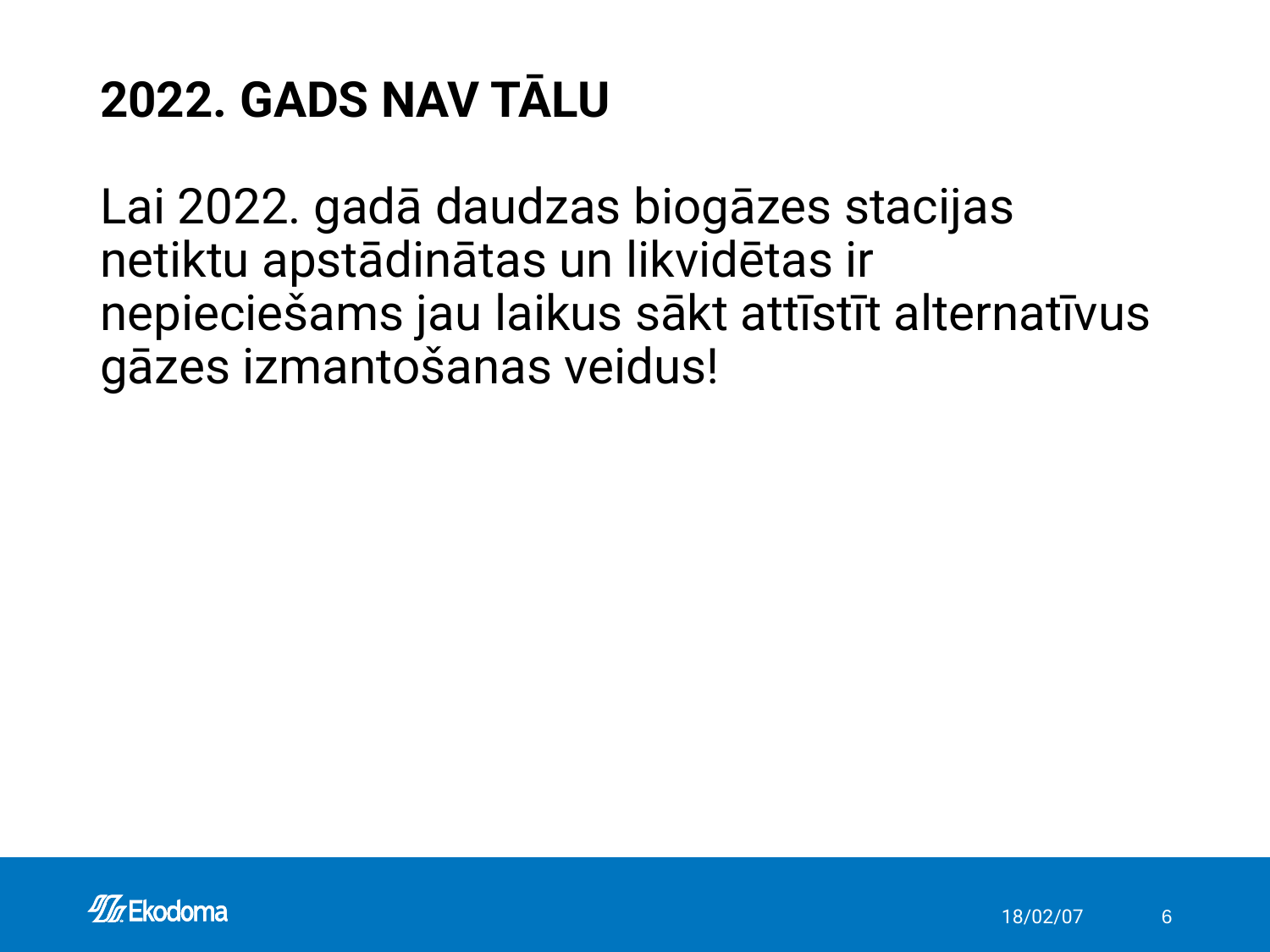

# 2022. Gads nav tālu
Lai 2022. gadā daudzas biogāzes stacijas netiktu apstādinātas un likvidētas ir nepieciešams jau laikus sākt attīstīt alternatīvus gāzes izmantošanas veidus!
18/02/07
6